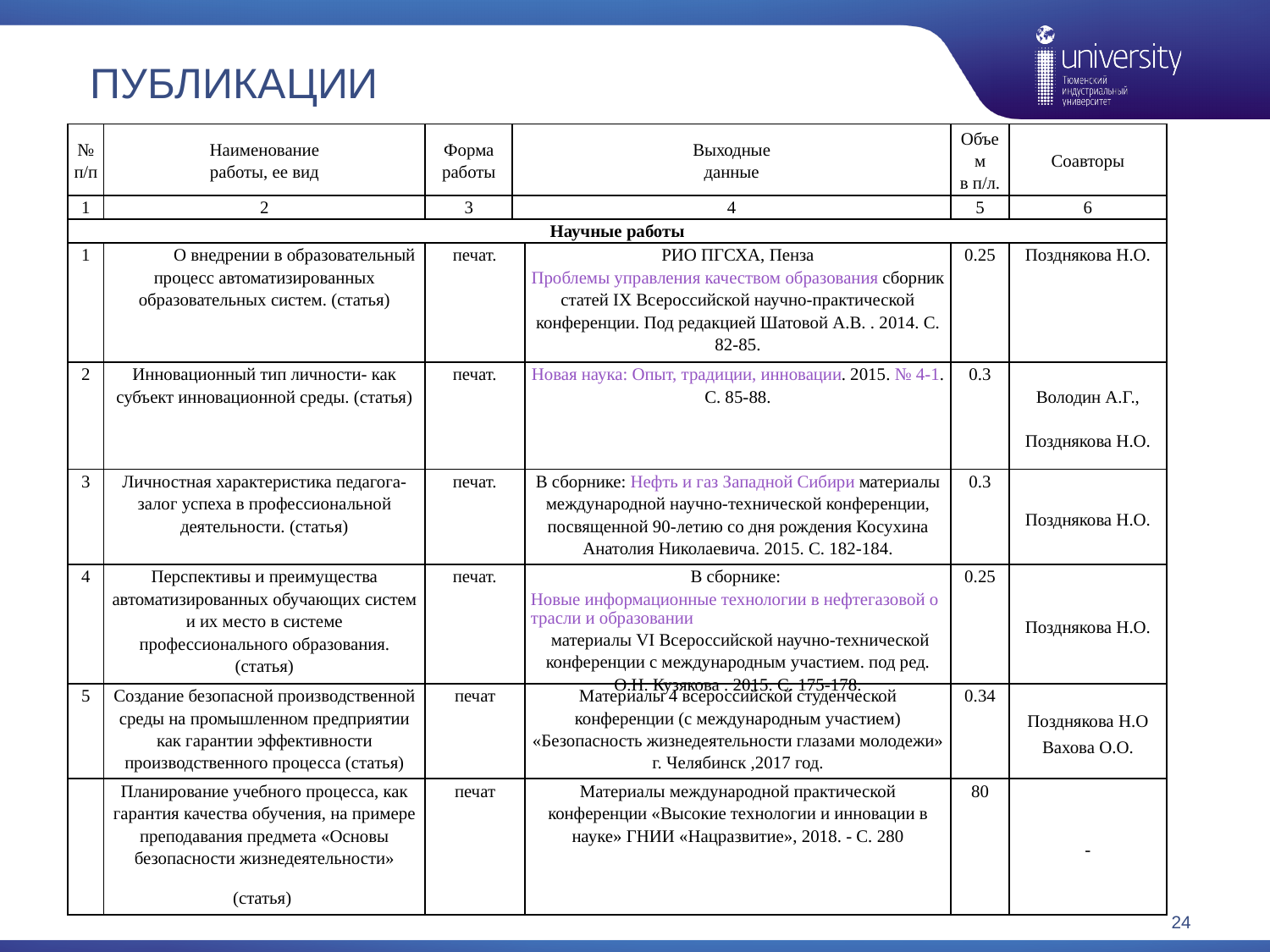

# публикации
| № п/п | Наименование работы, ее вид | Форма работы | Выходные данные |  | Объем в п/л. | Соавторы |
| --- | --- | --- | --- | --- | --- | --- |
| 1 | 2 | 3 | 4 |  | 5 | 6 |
| Научные работы |  |  |  |  |  |  |
| 1 | О внедрении в образовательный процесс автоматизированных образовательных систем. (статья) | печат. |  | РИО ПГСХА, Пенза Проблемы управления качеством образования сборник статей IX Всероссийской научно-практической конференции. Под редакцией Шатовой А.В. . 2014. С. 82-85. | 0.25 | Позднякова Н.О. |
| 2 | Инновационный тип личности- как субъект инновационной среды. (статья) | печат. |  | Новая наука: Опыт, традиции, инновации. 2015. № 4-1. С. 85-88. | 0.3 | Володин А.Г., Позднякова Н.О. |
| 3 | Личностная характеристика педагога- залог успеха в профессиональной деятельности. (статья) | печат. |  | В сборнике: Нефть и газ Западной Сибири материалы международной научно-технической конференции, посвященной 90-летию со дня рождения Косухина Анатолия Николаевича. 2015. С. 182-184. | 0.3 | Позднякова Н.О. |
| 4 | Перспективы и преимущества автоматизированных обучающих систем и их место в системе профессионального образования. (статья) | печат. |  | В сборнике: Новые информационные технологии в нефтегазовой отрасли и образовании материалы VI Всероссийской научно-технической конференции с международным участием. под ред. О.Н. Кузякова . 2015. С. 175-178. | 0.25 | Позднякова Н.О. |
| 5 | Создание безопасной производственной среды на промышленном предприятии как гарантии эффективности производственного процесса (статья) | печат |  | Материалы 4 всероссийской студенческой конференции (с международным участием) «Безопасность жизнедеятельности глазами молодежи» г. Челябинск ,2017 год. | 0.34 | Позднякова Н.О Вахова О.О. |
|  | Планирование учебного процесса, как гарантия качества обучения, на примере преподавания предмета «Основы безопасности жизнедеятельности» (статья) | печат |  | Материалы международной практической конференции «Высокие технологии и инновации в науке» ГНИИ «Нацразвитие», 2018. - С. 280 | 80 | - |
24